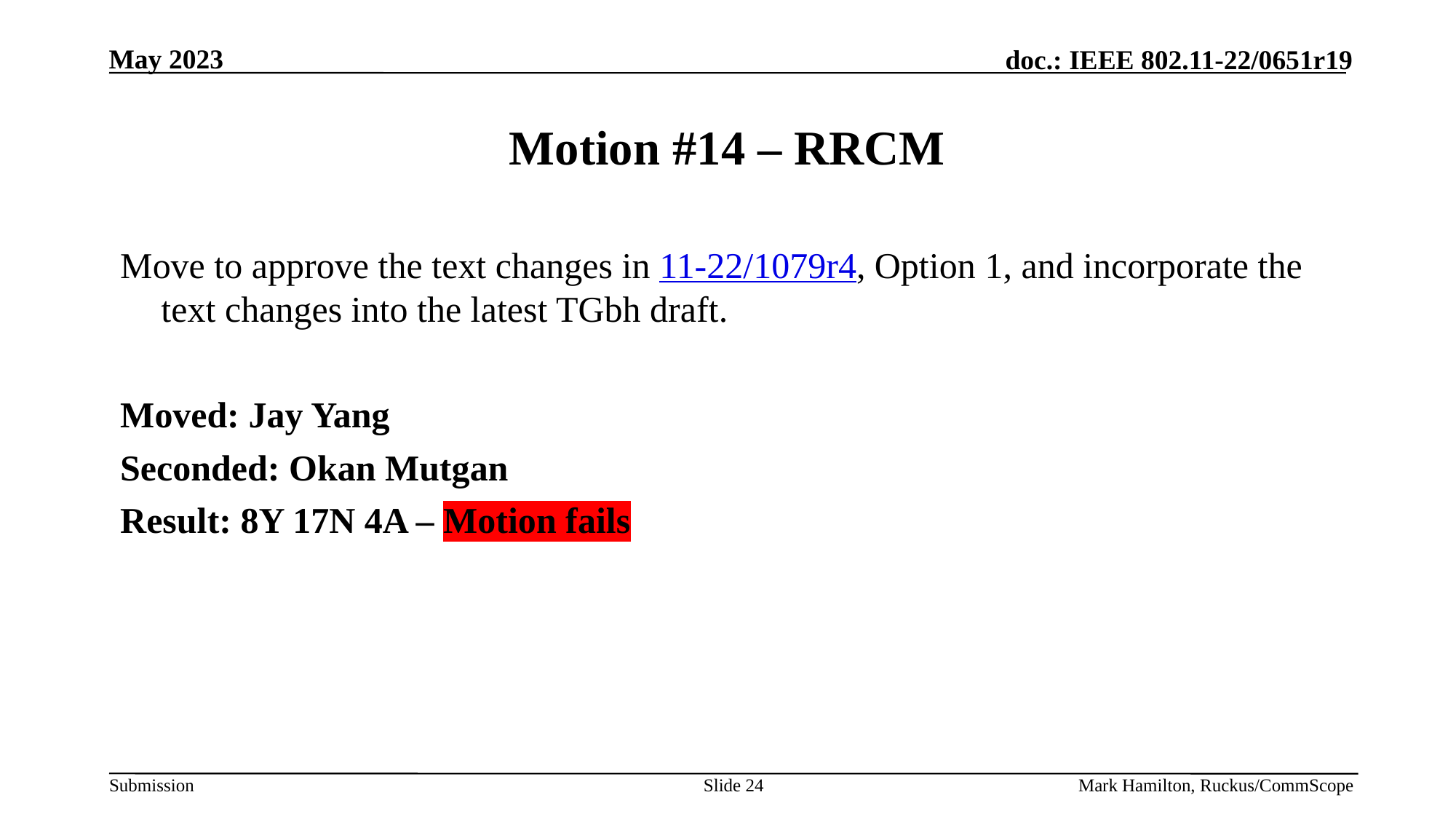

# Motion #14 – RRCM
Move to approve the text changes in 11-22/1079r4, Option 1, and incorporate the text changes into the latest TGbh draft.

Moved: Jay Yang
Seconded: Okan Mutgan
Result: 8Y 17N 4A – Motion fails
Slide 24